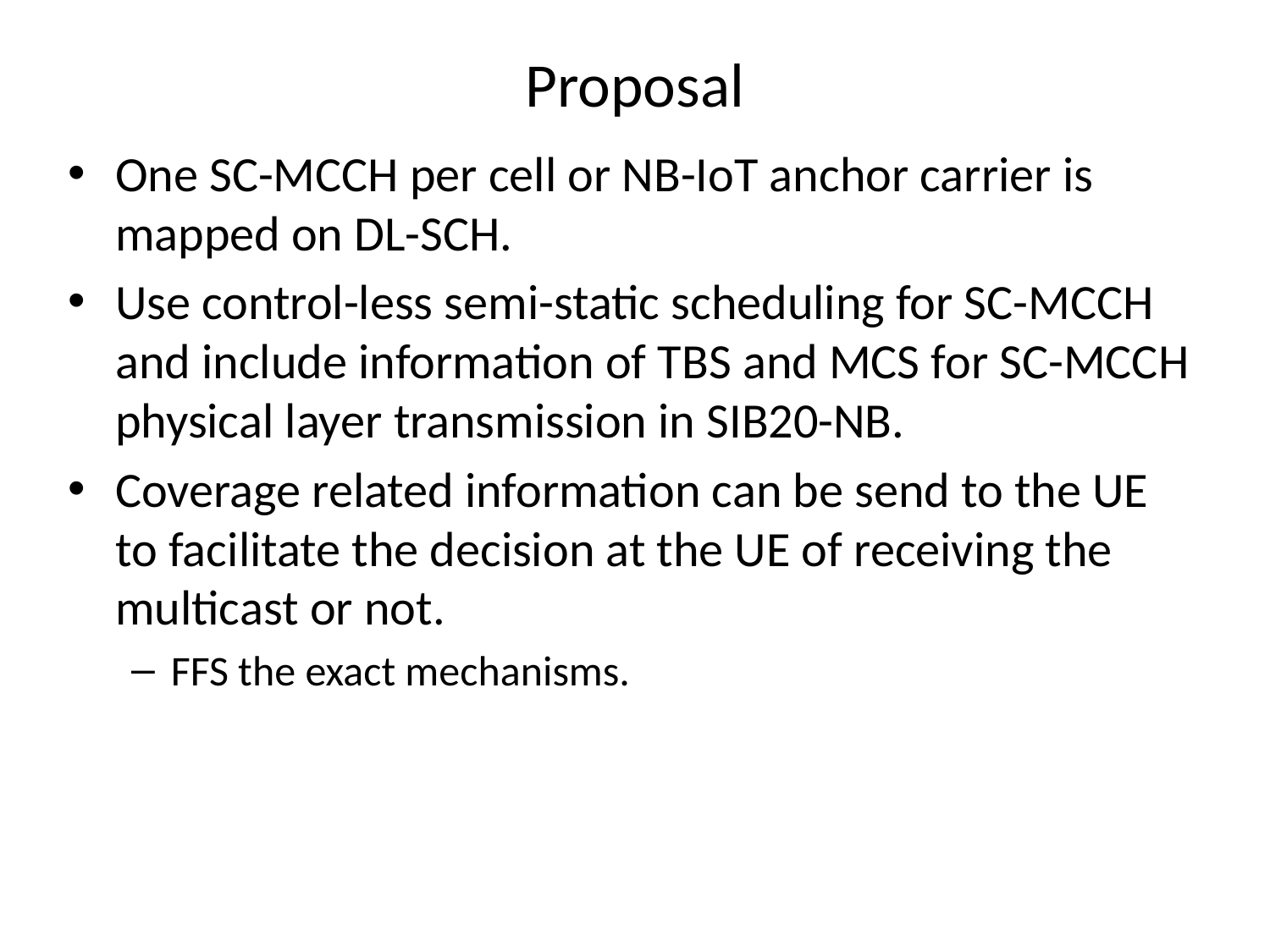

# Proposal
One SC-MCCH per cell or NB-IoT anchor carrier is mapped on DL-SCH.
Use control-less semi-static scheduling for SC-MCCH and include information of TBS and MCS for SC-MCCH physical layer transmission in SIB20-NB.
Coverage related information can be send to the UE to facilitate the decision at the UE of receiving the multicast or not.
FFS the exact mechanisms.